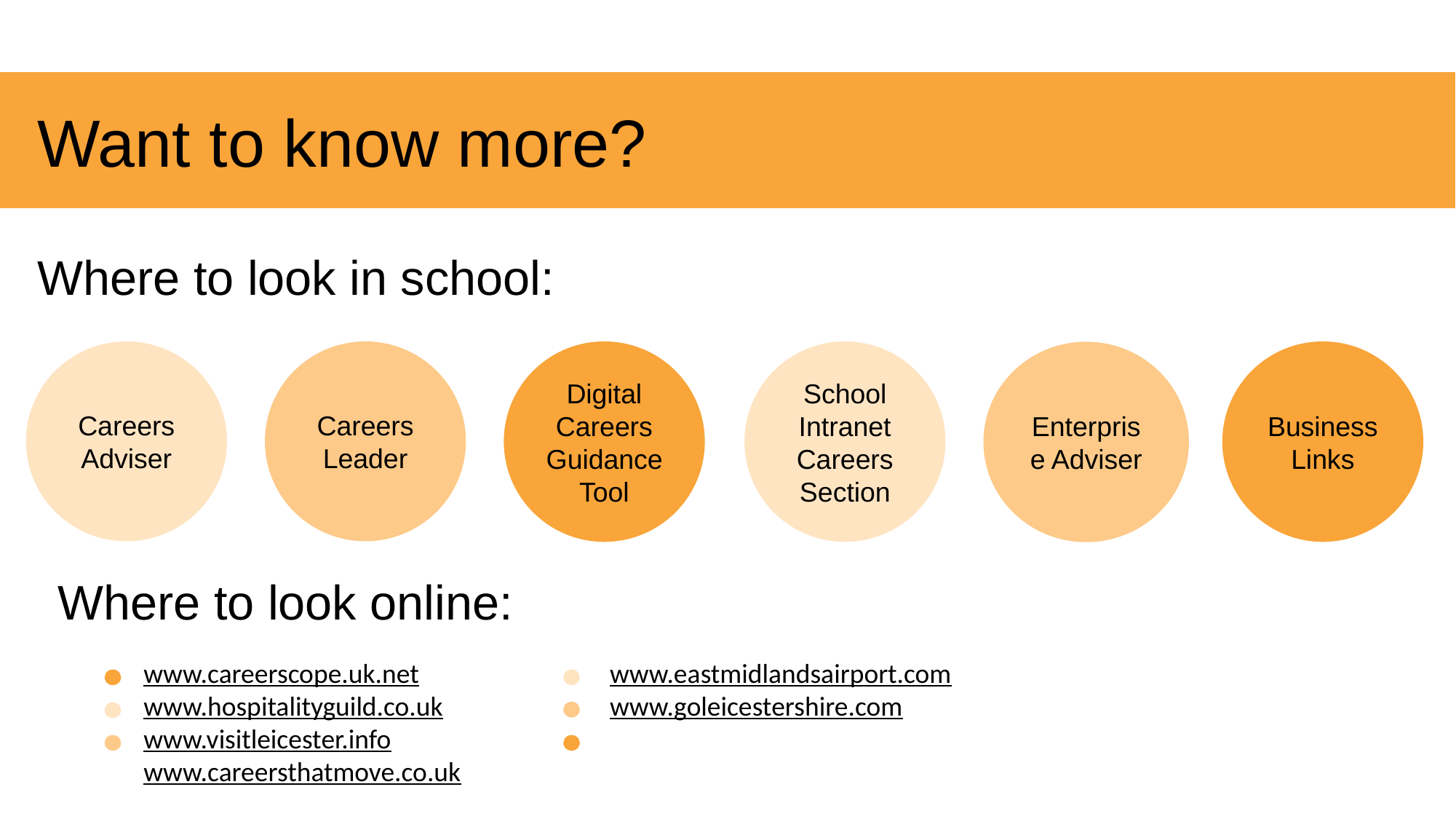

# Want to know more?
Where to look in school:
Careers Adviser
Careers Leader
School Intranet Careers Section
Business Links
Digital Careers Guidance Tool
Enterprise Adviser
Where to look online:
www.careerscope.uk.net
www.hospitalityguild.co.uk
www.visitleicester.info
www.careersthatmove.co.uk
www.eastmidlandsairport.com
www.goleicestershire.com